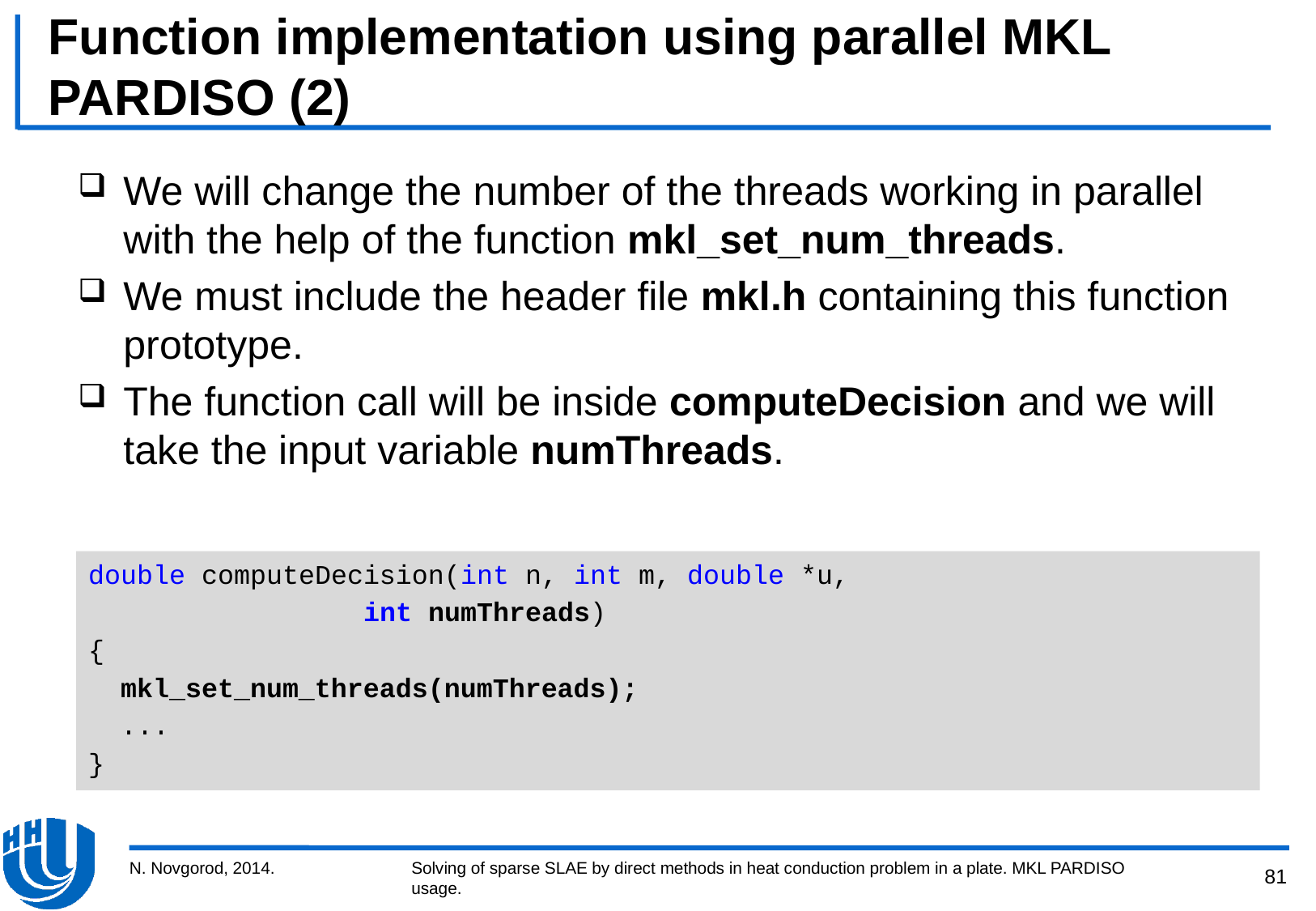

# Function implementation using parallel MKL PARDISO (2)
We will change the number of the threads working in parallel with the help of the function mkl_set_num_threads.
We must include the header file mkl.h containing this function prototype.
The function call will be inside computeDecision and we will take the input variable numThreads.
double computeDecision(int n, int m, double *u,
                 int numThreads)
{
  mkl_set_num_threads(numThreads);
  ...
}
N. Novgorod, 2014.
Solving of sparse SLAE by direct methods in heat conduction problem in a plate. MKL PARDISO usage.